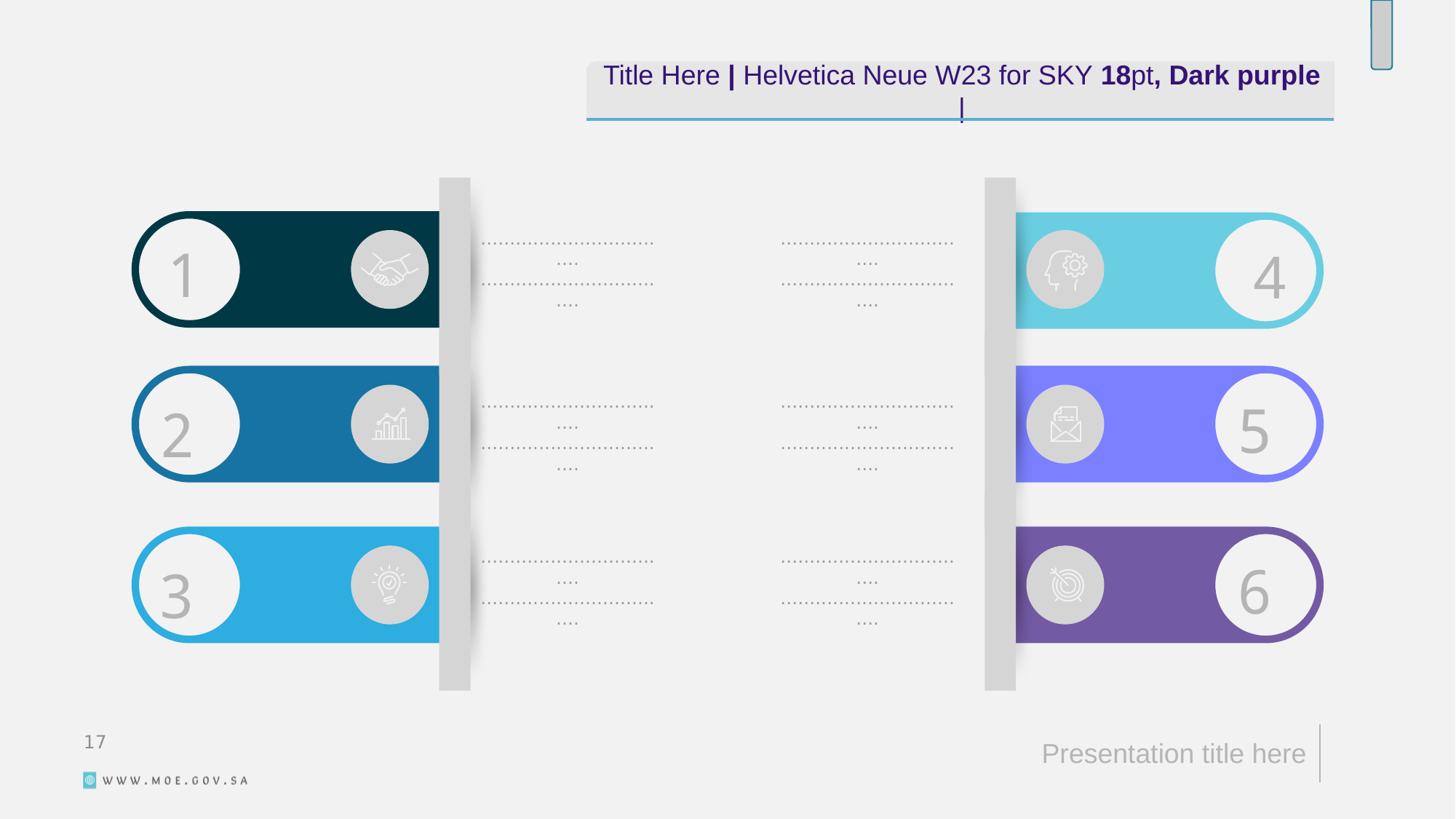

Title Here | Helvetica Neue W23 for SKY 18pt, Dark purple |

..................................
..................................
..................................
..................................

1
4

5
2
..................................
..................................
..................................
..................................

6
3
..................................
..................................
..................................
..................................

17
Presentation title here